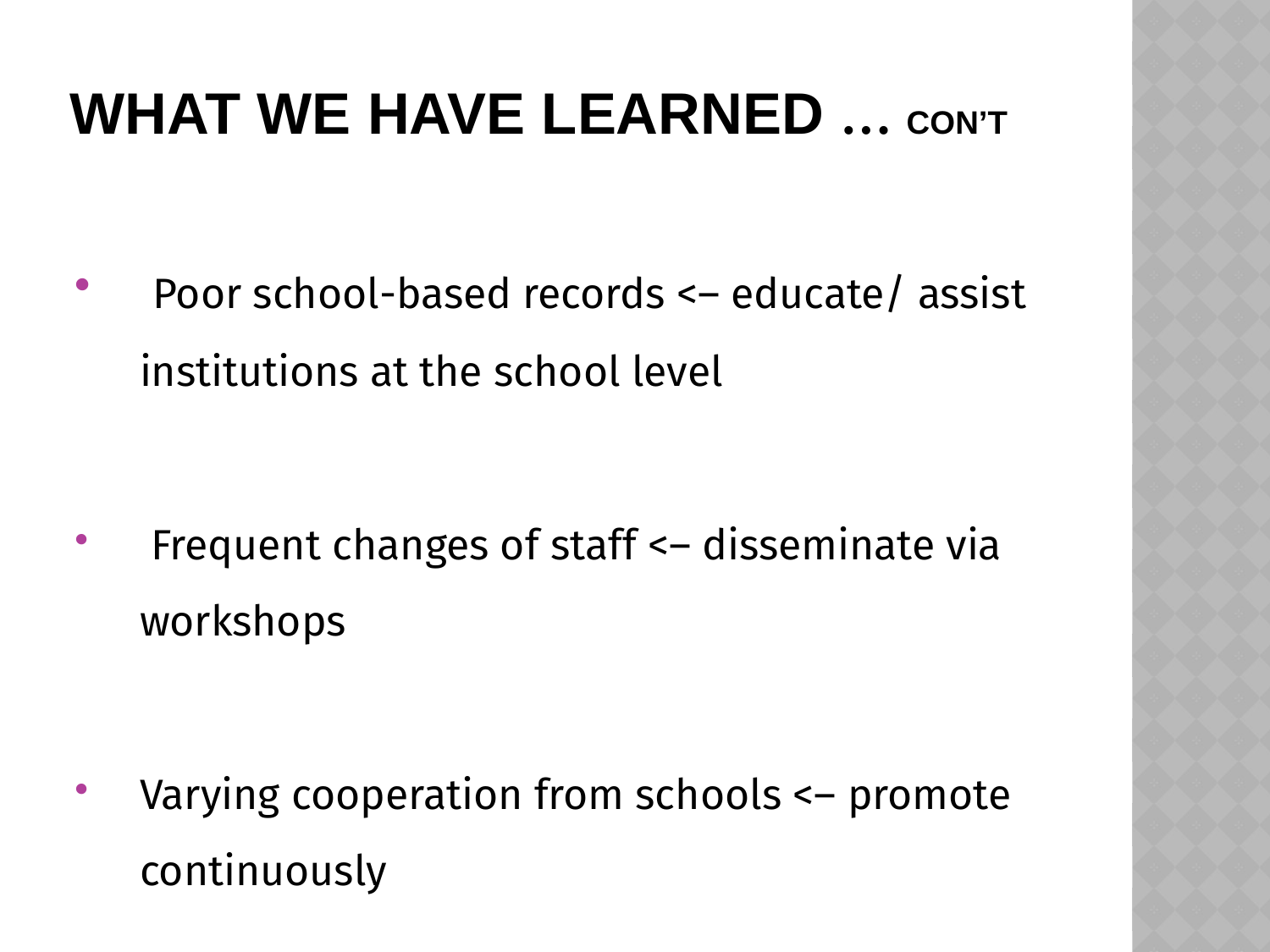

# what we have learned … con’t
 Poor school-based records <– educate/ assist institutions at the school level

 Frequent changes of staff <– disseminate via workshops

Varying cooperation from schools <– promote continuously